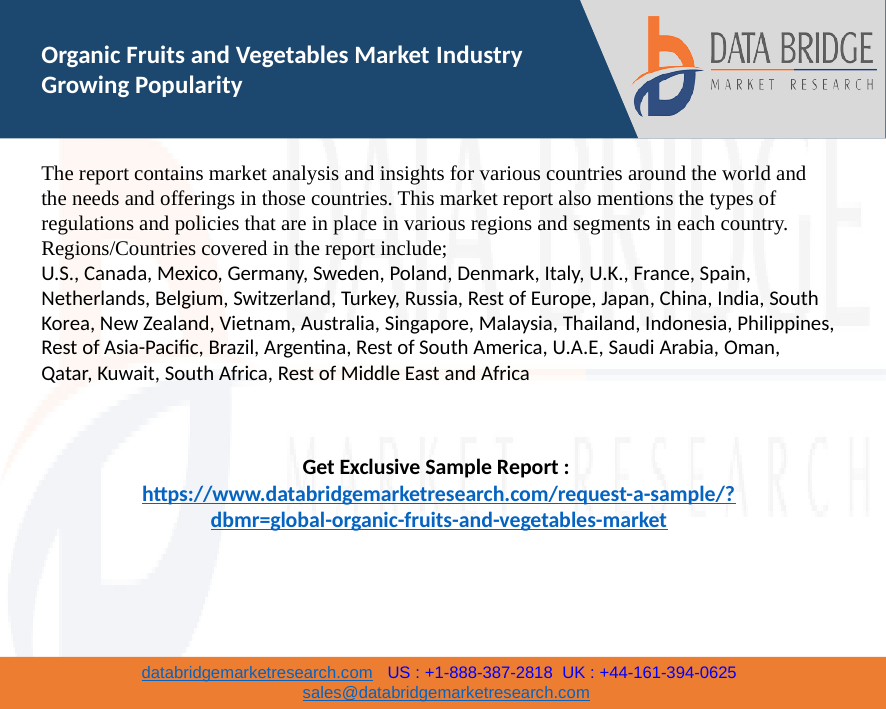

Organic Fruits and Vegetables Market Industry Growing Popularity
The report contains market analysis and insights for various countries around the world and the needs and offerings in those countries. This market report also mentions the types of regulations and policies that are in place in various regions and segments in each country.
Regions/Countries covered in the report include;
U.S., Canada, Mexico, Germany, Sweden, Poland, Denmark, Italy, U.K., France, Spain, Netherlands, Belgium, Switzerland, Turkey, Russia, Rest of Europe, Japan, China, India, South Korea, New Zealand, Vietnam, Australia, Singapore, Malaysia, Thailand, Indonesia, Philippines, Rest of Asia-Pacific, Brazil, Argentina, Rest of South America, U.A.E, Saudi Arabia, Oman, Qatar, Kuwait, South Africa, Rest of Middle East and Africa
Get Exclusive Sample Report : https://www.databridgemarketresearch.com/request-a-sample/?dbmr=global-organic-fruits-and-vegetables-market

4